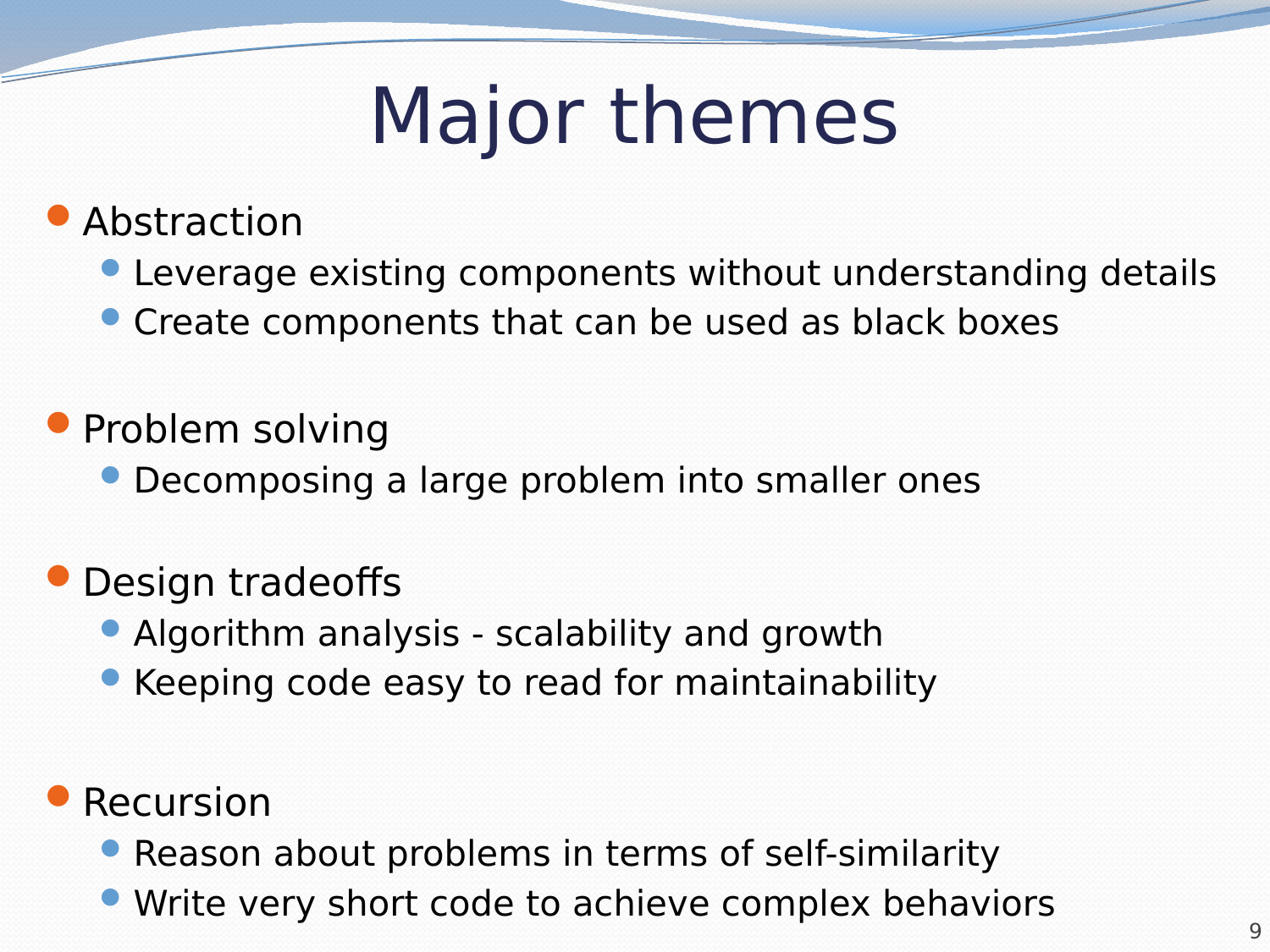

# Major themes
Abstraction
Leverage existing components without understanding details
Create components that can be used as black boxes

Problem solving
Decomposing a large problem into smaller ones

Design tradeoffs
Algorithm analysis - scalability and growth
Keeping code easy to read for maintainability

Recursion
Reason about problems in terms of self-similarity
Write very short code to achieve complex behaviors